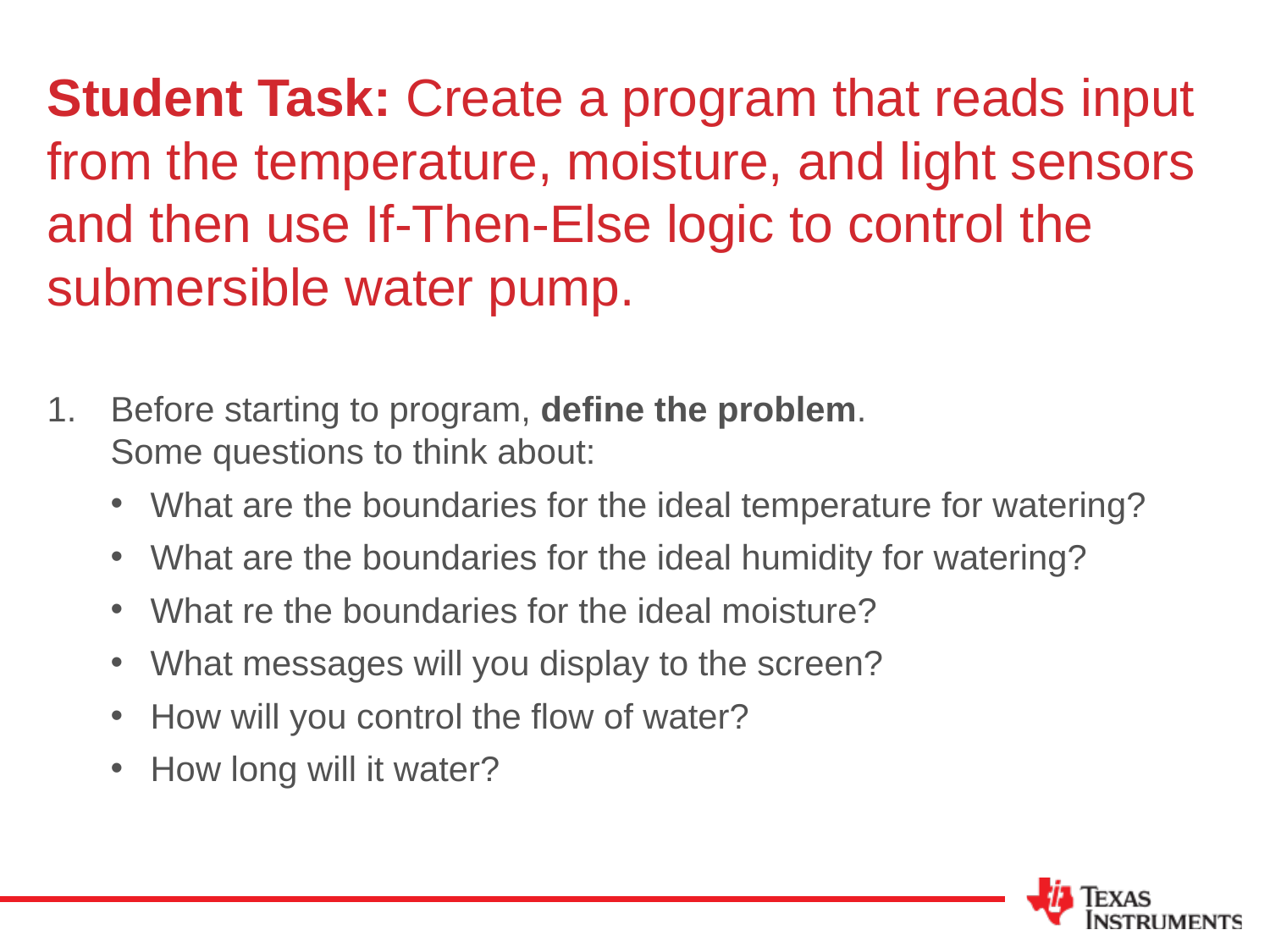

# Student Task: Create a program that reads input from the temperature, moisture, and light sensors and then use If-Then-Else logic to control the submersible water pump.
Before starting to program, define the problem.
Some questions to think about:
What are the boundaries for the ideal temperature for watering?
What are the boundaries for the ideal humidity for watering?
What re the boundaries for the ideal moisture?
What messages will you display to the screen?
How will you control the flow of water?
How long will it water?